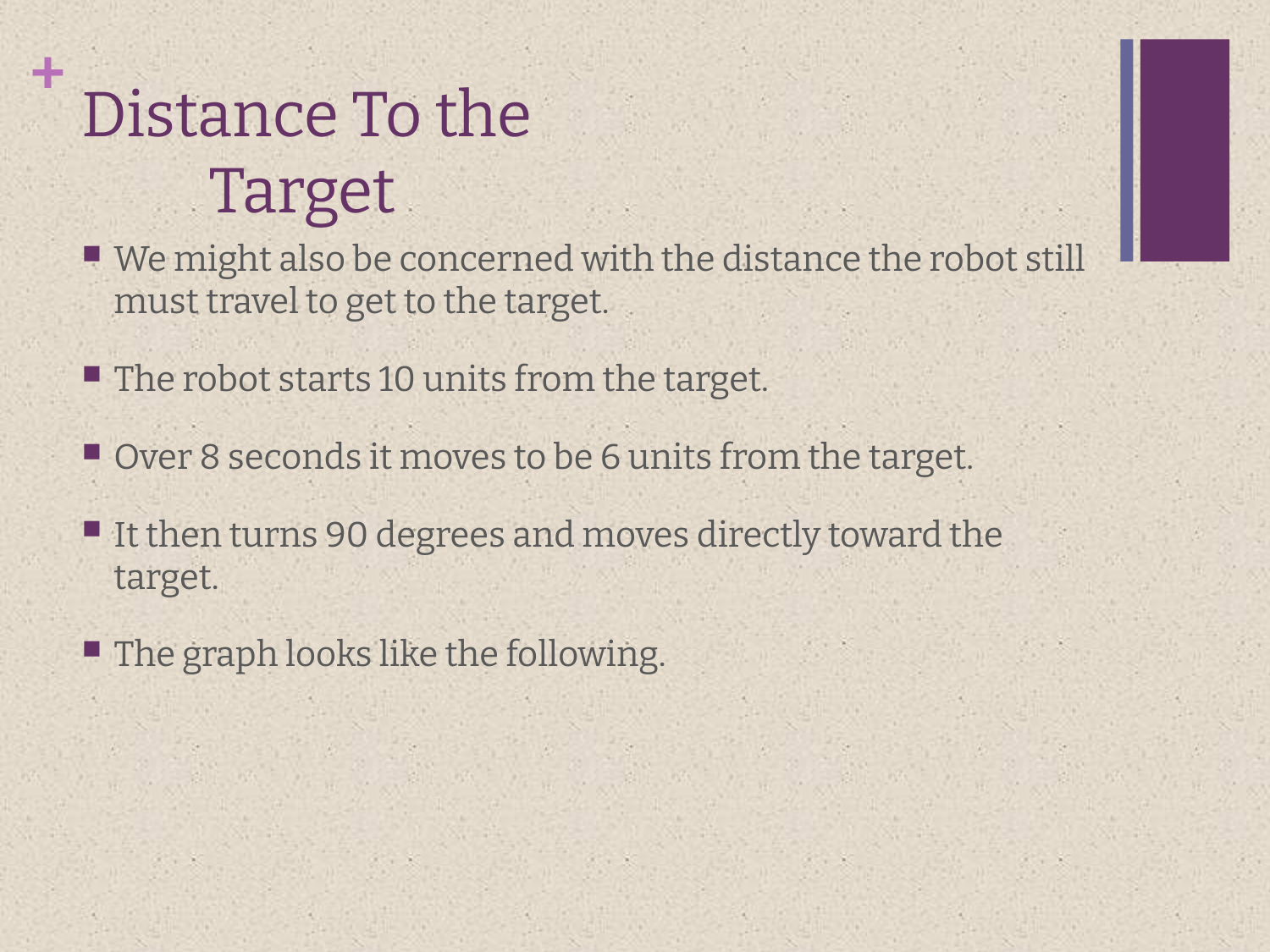

# Distance To the Target
We might also be concerned with the distance the robot still must travel to get to the target.
The robot starts 10 units from the target.
Over 8 seconds it moves to be 6 units from the target.
It then turns 90 degrees and moves directly toward the target.
The graph looks like the following.